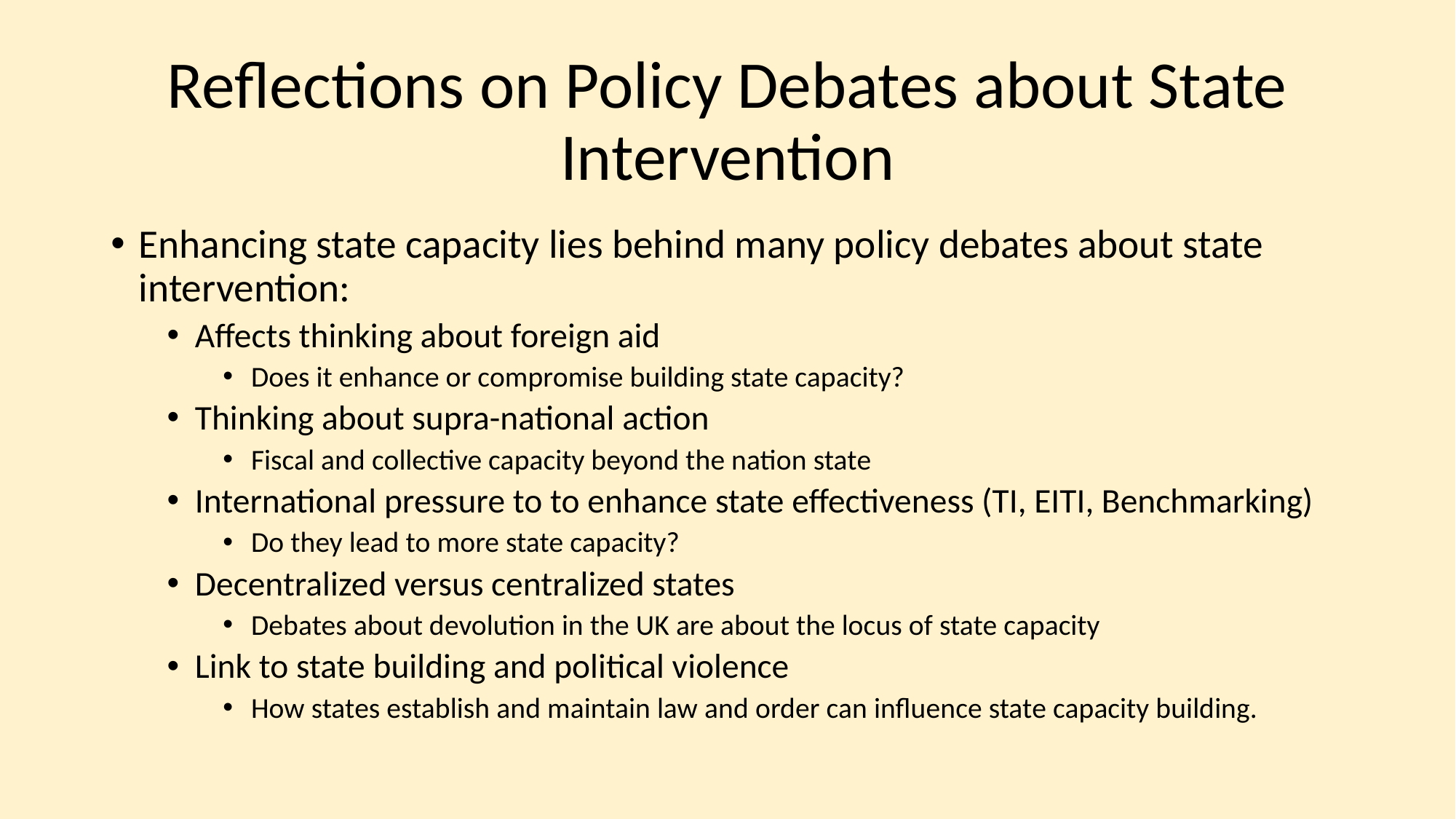

# Reflections on Policy Debates about State Intervention
Enhancing state capacity lies behind many policy debates about state intervention:
Affects thinking about foreign aid
Does it enhance or compromise building state capacity?
Thinking about supra-national action
Fiscal and collective capacity beyond the nation state
International pressure to to enhance state effectiveness (TI, EITI, Benchmarking)
Do they lead to more state capacity?
Decentralized versus centralized states
Debates about devolution in the UK are about the locus of state capacity
Link to state building and political violence
How states establish and maintain law and order can influence state capacity building.